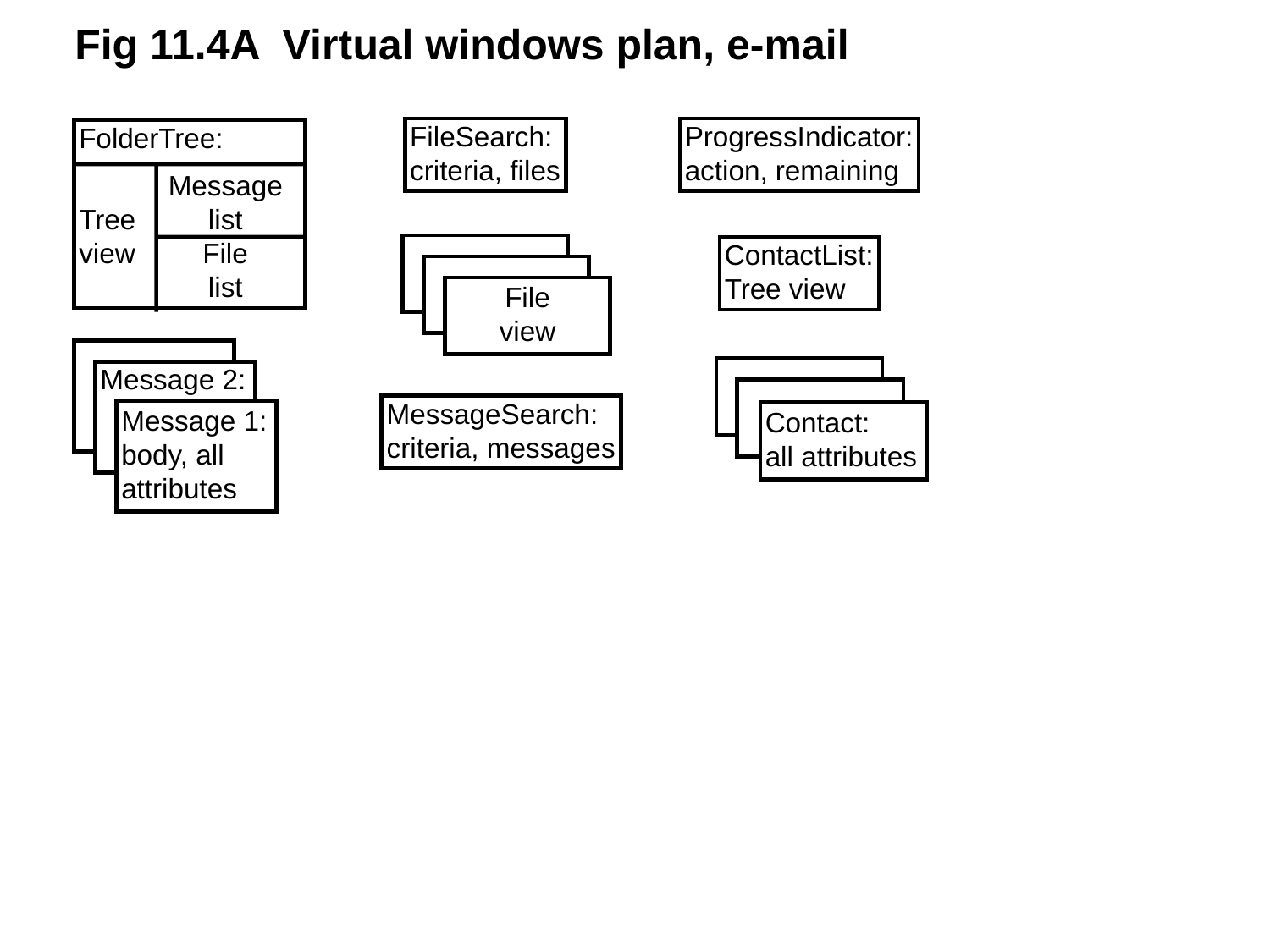

Fig 11.4A  Virtual windows plan, e-mail
FolderTree:
	Message
Tree	list
view	File
	list

FileSearch:
criteria, files
ProgressIndicator:
action, remaining

ContactList:
Tree view

File
view

Message 2:

MessageSearch:
criteria, messages
Message 1:
body, all
attributes
Contact:
all attributes